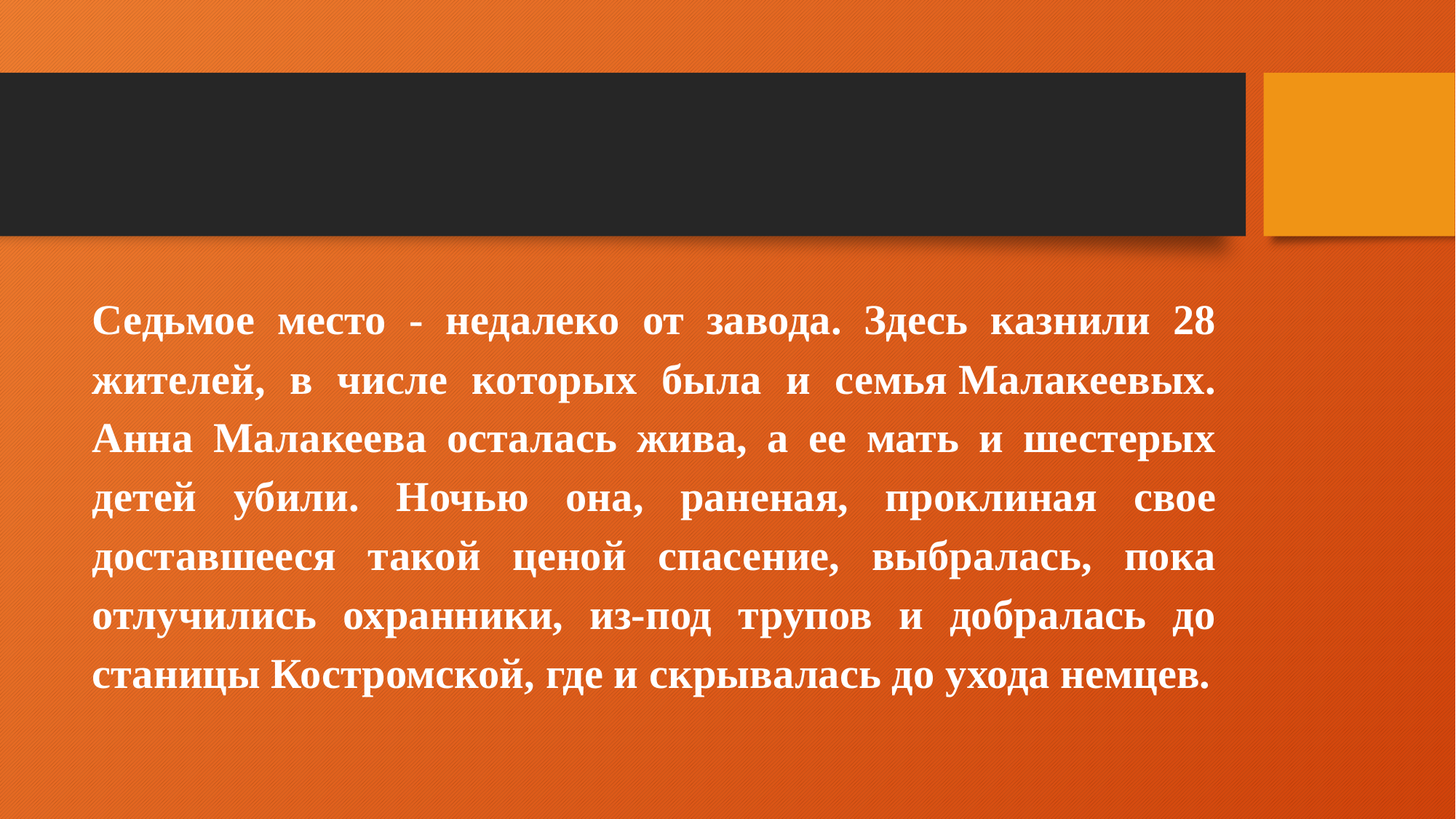

Седьмое место - недалеко от завода. Здесь казнили 28 жителей, в числе которых была и семья Малакеевых. Анна Малакеева осталась жива, а ее мать и шестерых детей убили. Ночью она, раненая, проклиная свое доставшееся такой ценой спасение, выбралась, пока отлучились охранники, из-под трупов и добралась до станицы Костромской, где и скрывалась до ухода немцев.